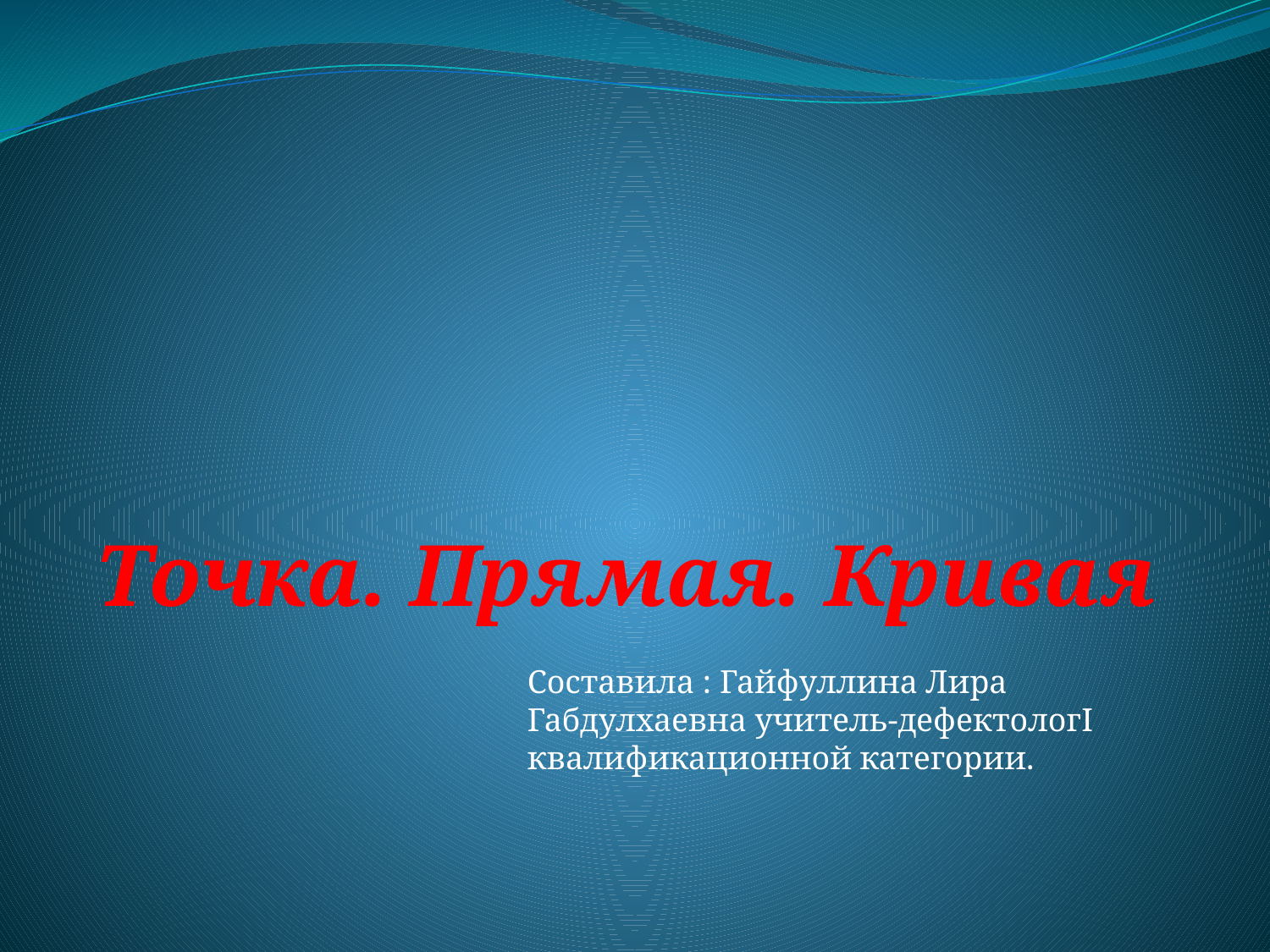

#
Точка. Прямая. Кривая
Составила : Гайфуллина Лира Габдулхаевна учитель-дефектологI квалификационной категории.